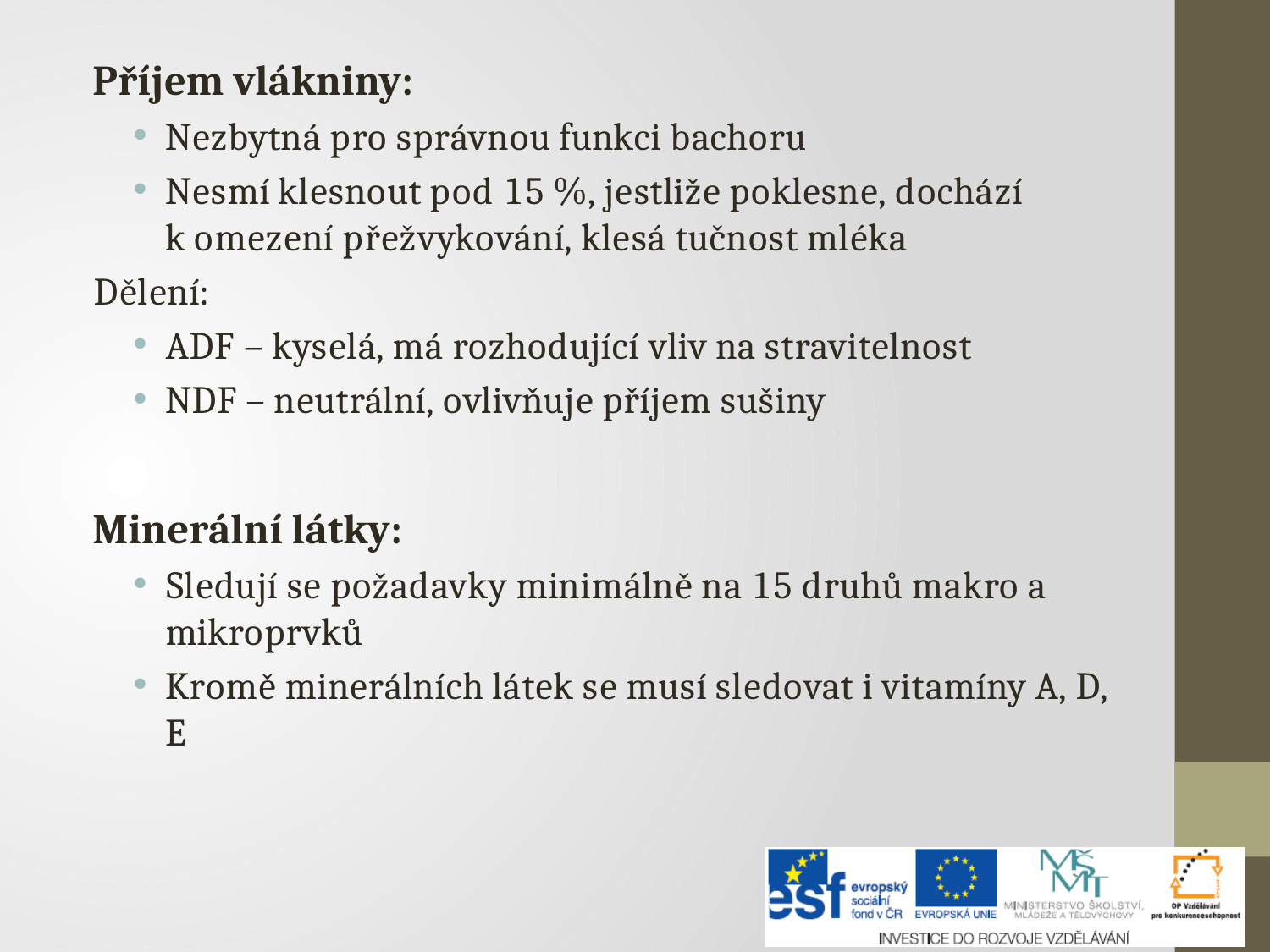

Příjem vlákniny:
Nezbytná pro správnou funkci bachoru
Nesmí klesnout pod 15 %, jestliže poklesne, dochází k omezení přežvykování, klesá tučnost mléka
Dělení:
ADF – kyselá, má rozhodující vliv na stravitelnost
NDF – neutrální, ovlivňuje příjem sušiny

Minerální látky:
Sledují se požadavky minimálně na 15 druhů makro a mikroprvků
Kromě minerálních látek se musí sledovat i vitamíny A, D, E